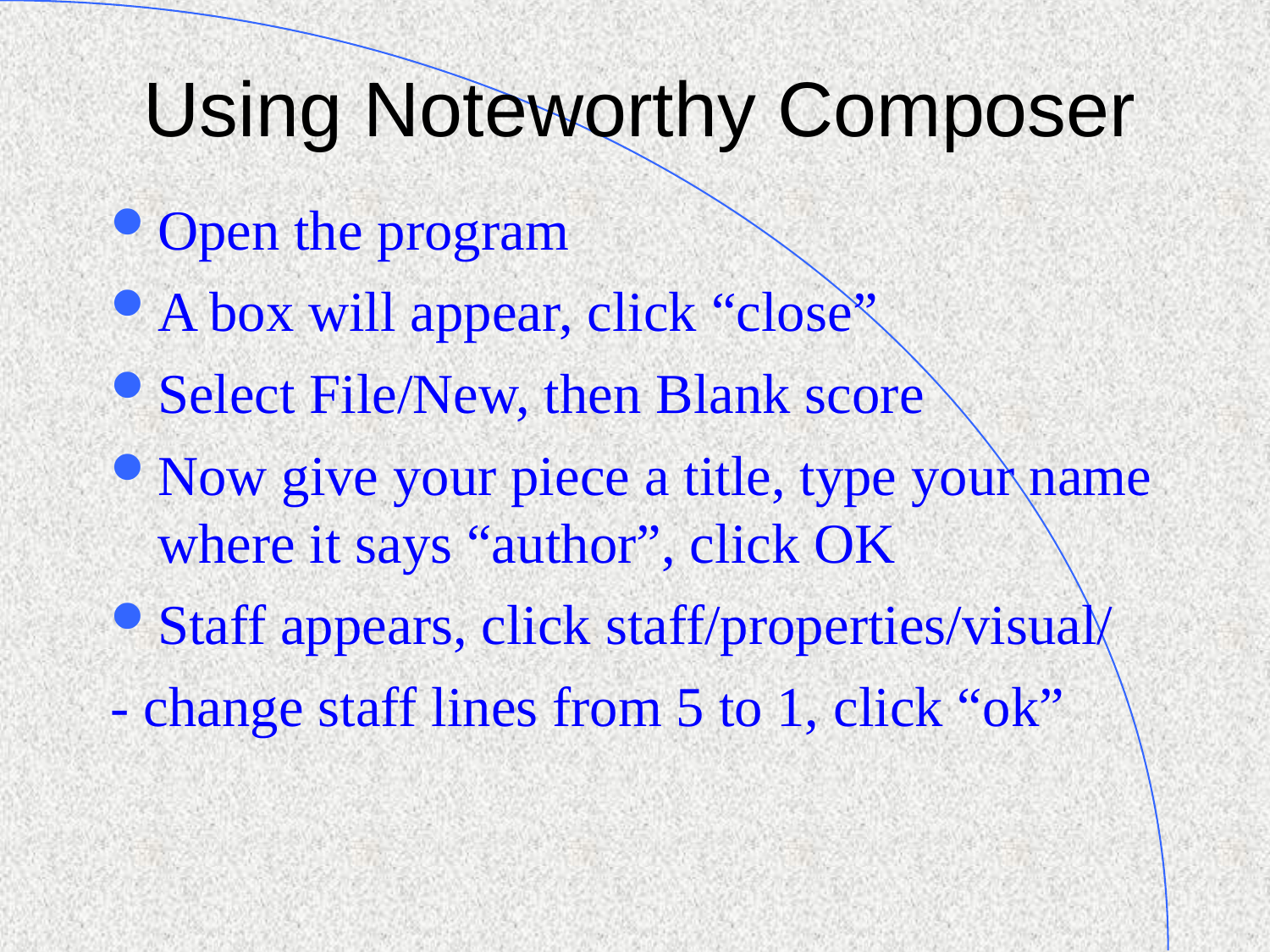

Using Noteworthy Composer
Open the program
A box will appear, click “close”
Select File/New, then Blank score
Now give your piece a title, type your name where it says “author”, click OK
Staff appears, click staff/properties/visual/
- change staff lines from 5 to 1, click “ok”